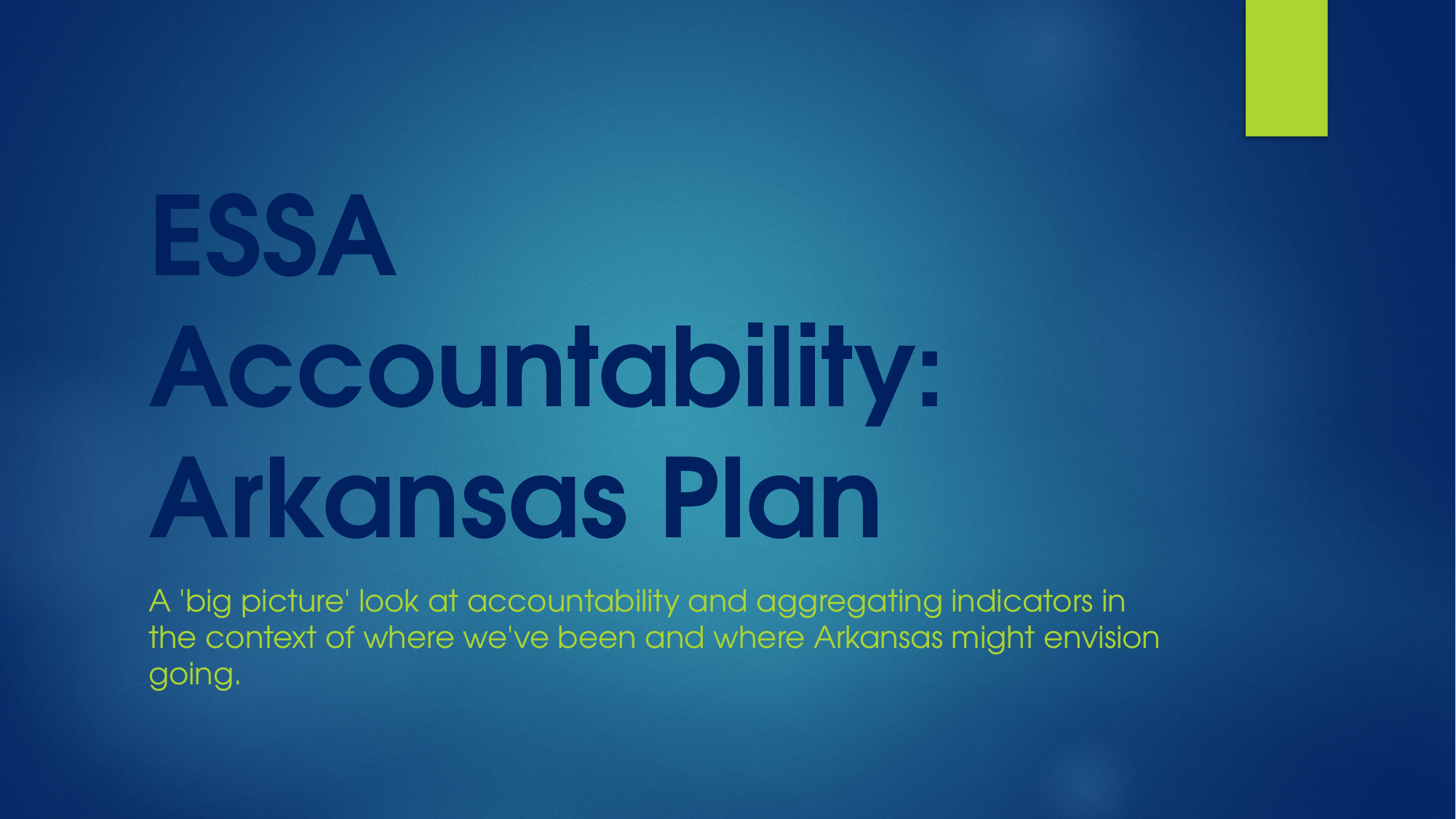

# ESSA Accountability: Arkansas Plan
A 'big picture' look at accountability and aggregating indicators in the context of where we've been and where Arkansas might envision going.